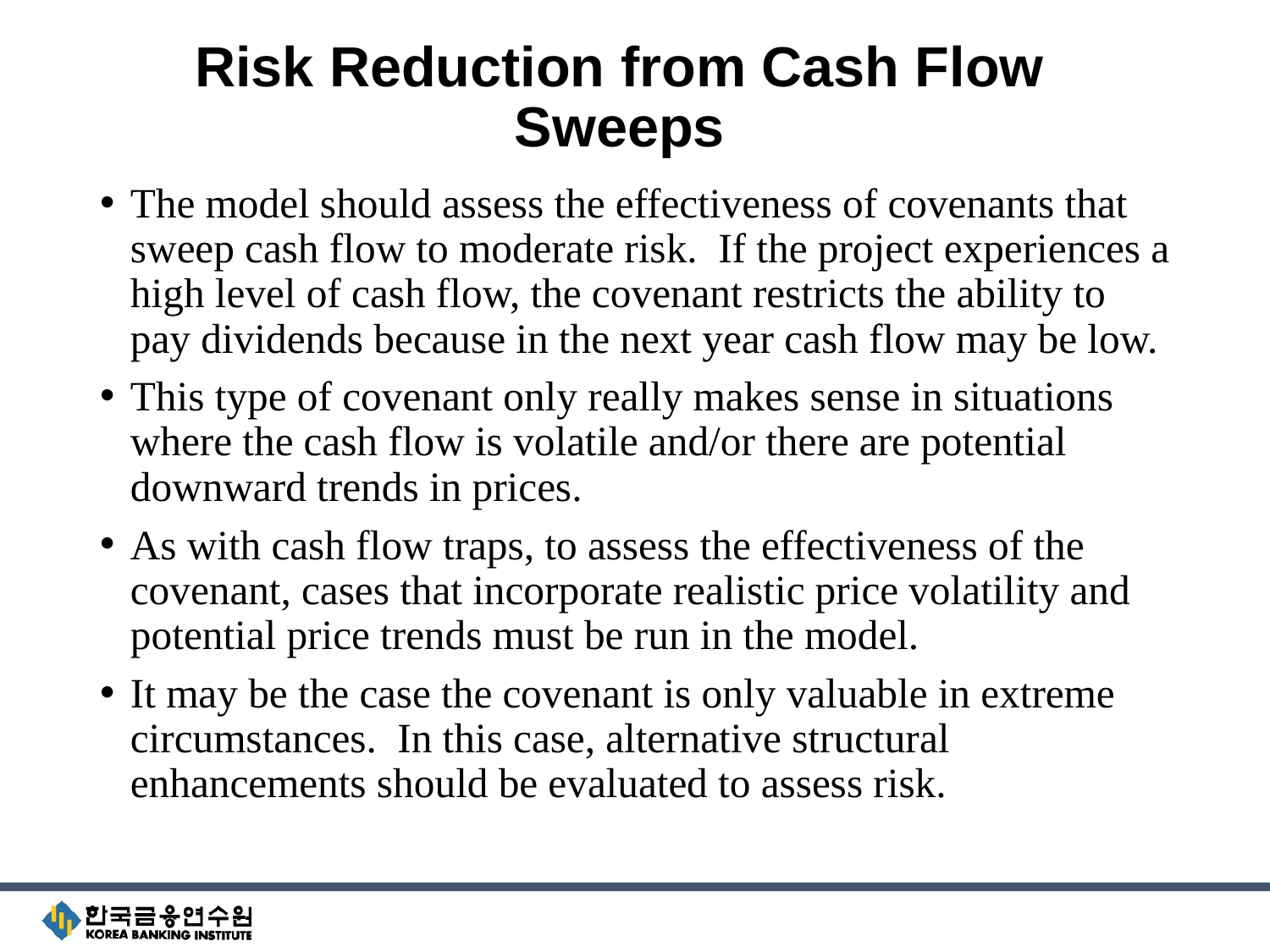

# Risk Reduction from Cash Flow Sweeps
The model should assess the effectiveness of covenants that sweep cash flow to moderate risk.  If the project experiences a high level of cash flow, the covenant restricts the ability to pay dividends because in the next year cash flow may be low.
This type of covenant only really makes sense in situations where the cash flow is volatile and/or there are potential downward trends in prices.
As with cash flow traps, to assess the effectiveness of the covenant, cases that incorporate realistic price volatility and potential price trends must be run in the model.
It may be the case the covenant is only valuable in extreme circumstances.  In this case, alternative structural enhancements should be evaluated to assess risk.